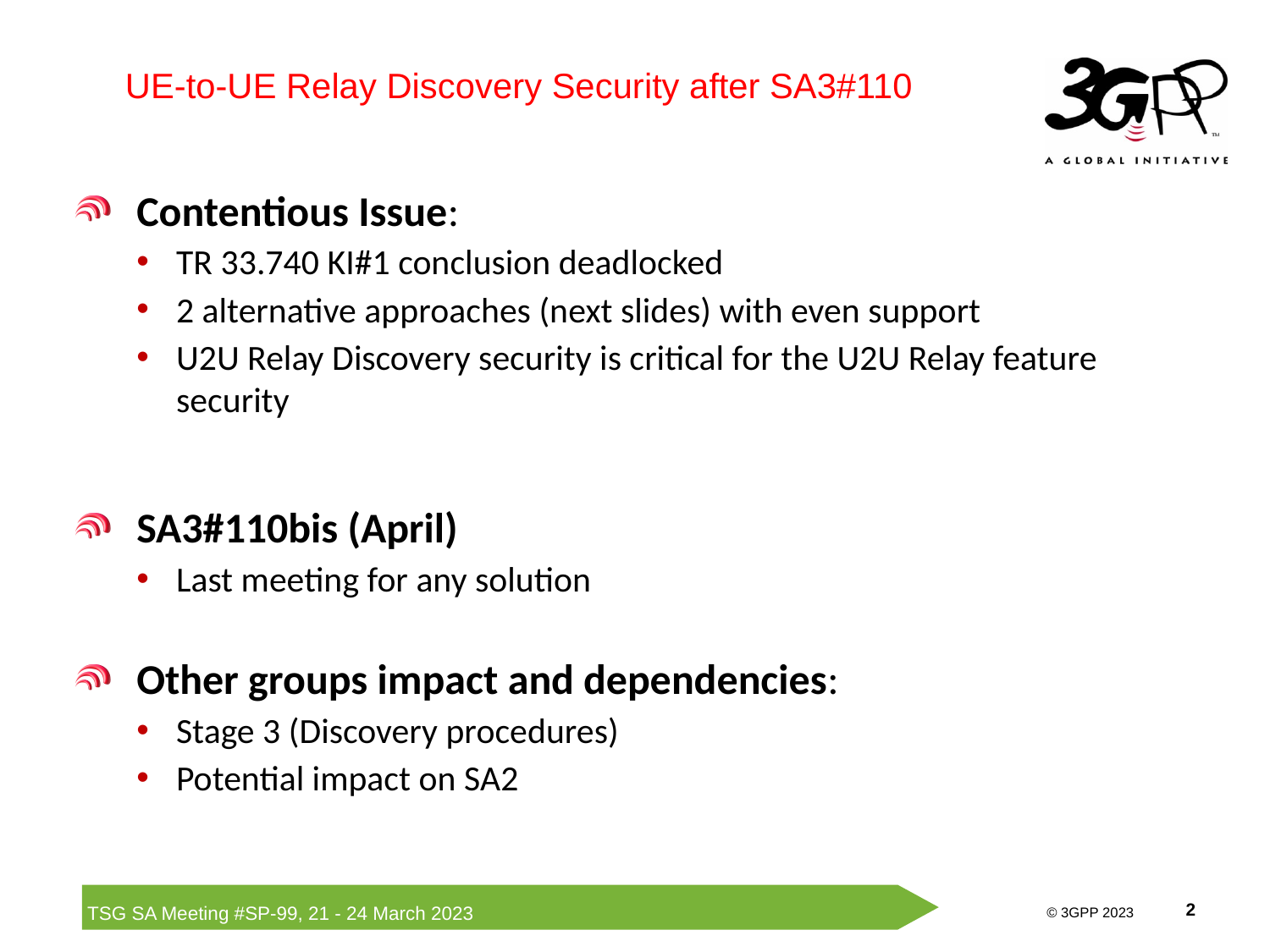

UE-to-UE Relay Discovery Security after SA3#110
Contentious Issue:
TR 33.740 KI#1 conclusion deadlocked
2 alternative approaches (next slides) with even support
U2U Relay Discovery security is critical for the U2U Relay feature security

SA3#110bis (April)
Last meeting for any solution

Other groups impact and dependencies:
Stage 3 (Discovery procedures)
Potential impact on SA2